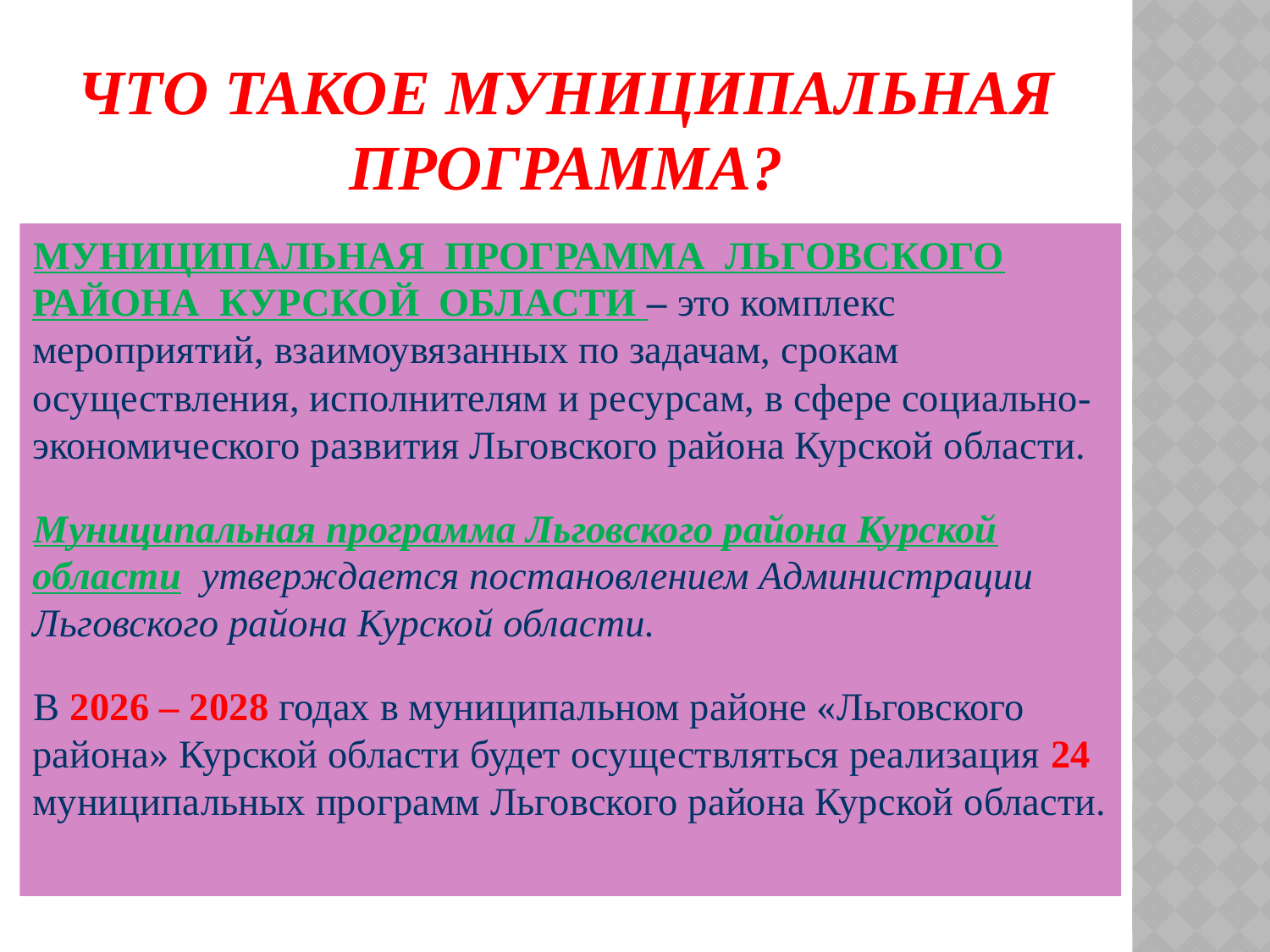

# ЧТО ТАКОЕ МУНИЦИПАЛЬНАЯ ПРОГРАММА?
МУНИЦИПАЛЬНАЯ  ПРОГРАММА  ЛЬГОВСКОГО РАЙОНА  КУРСКОЙ  ОБЛАСТИ – это комплекс мероприятий, взаимоувязанных по задачам, срокам осуществления, исполнителям и ресурсам, в сфере социально-экономического развития Льговского района Курской области.
Муниципальная программа Льговского района Курской области  утверждается постановлением Администрации Льговского района Курской области.
В 2026 – 2028 годах в муниципальном районе «Льговского района» Курской области будет осуществляться реализация 24 муниципальных программ Льговского района Курской области.